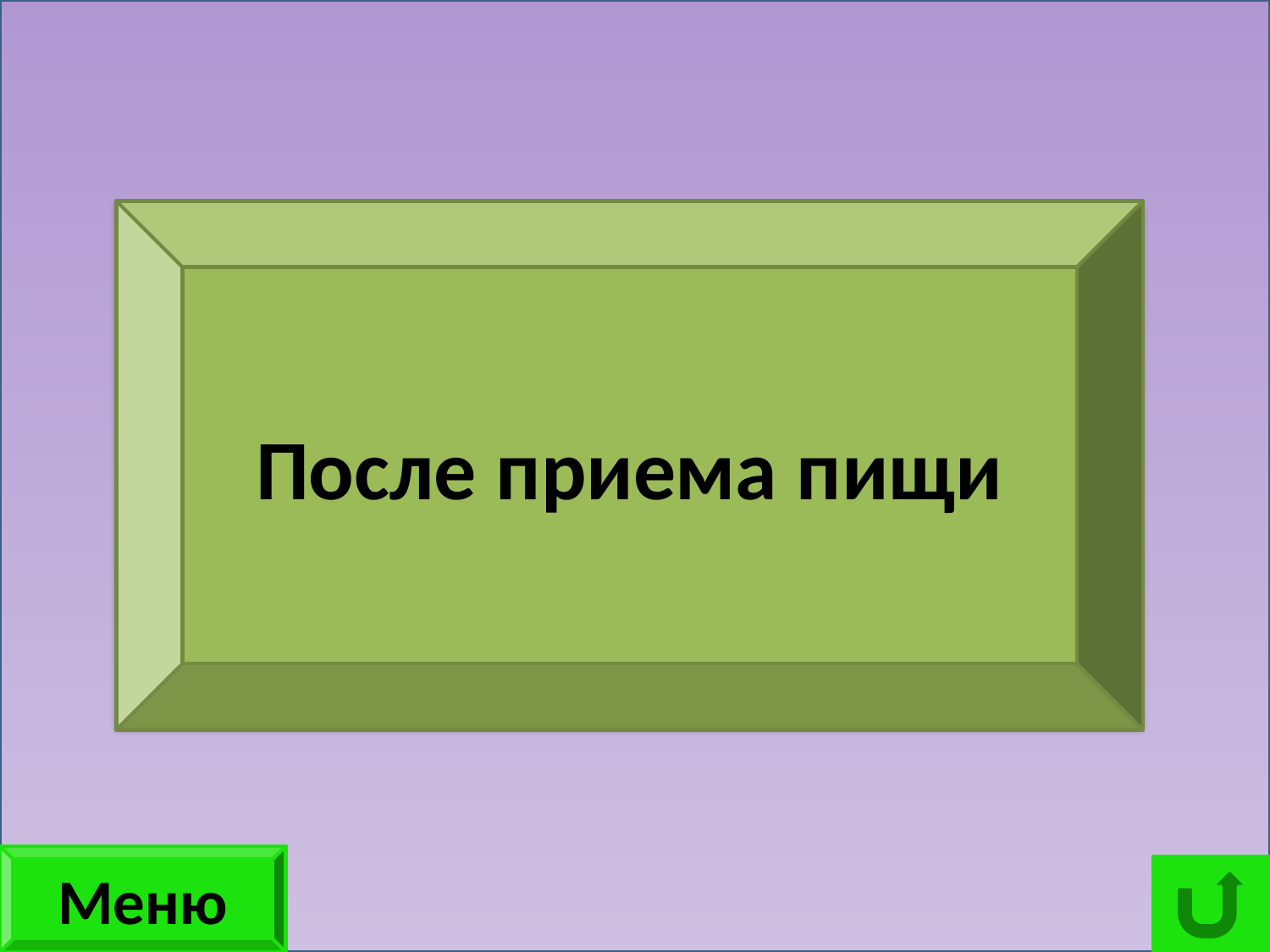

Когда целесообразнее употреблять жевательную резинку?
После приема пищи
Меню